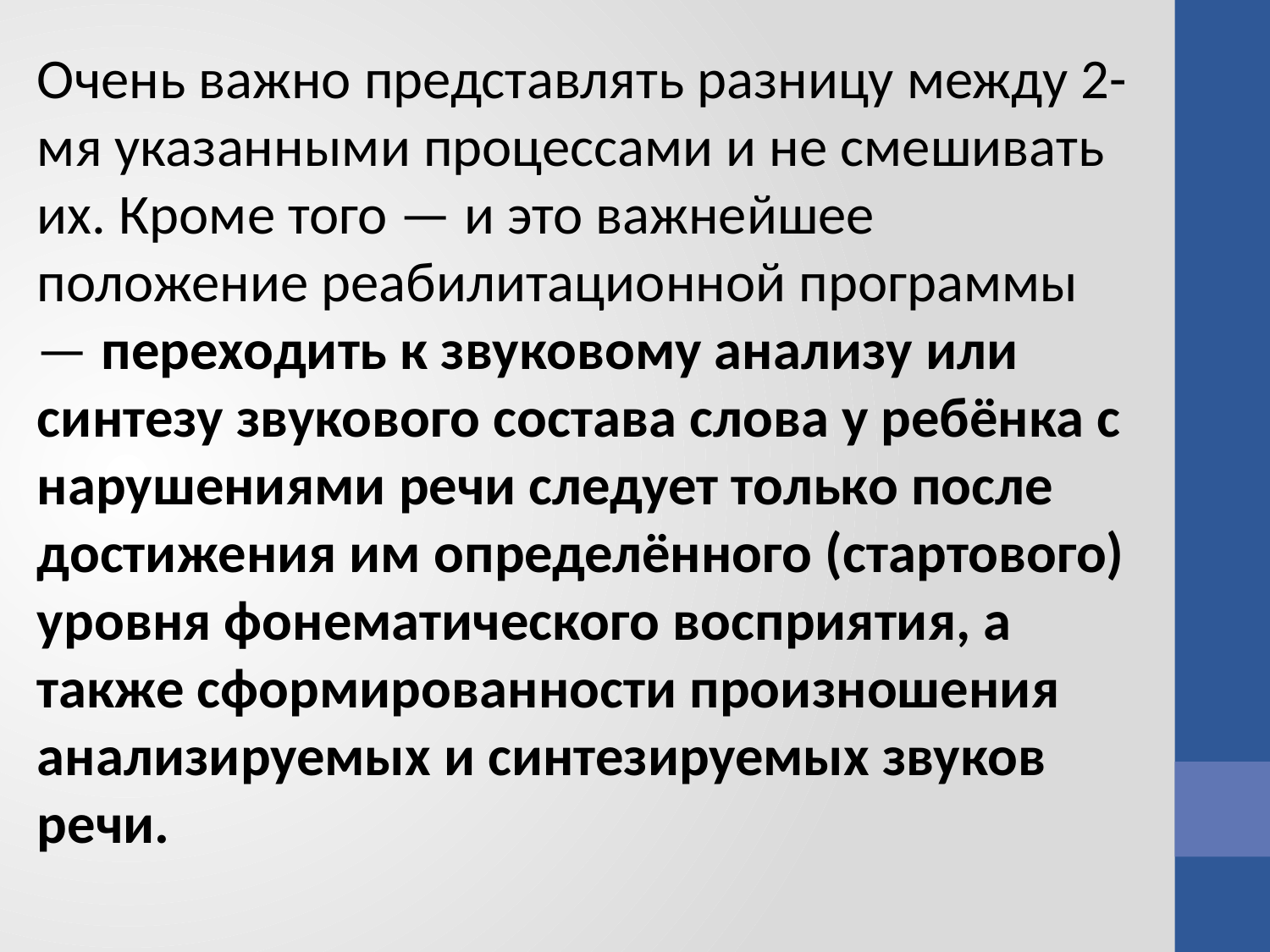

Очень важно представлять разницу между 2-мя указанными процессами и не смешивать их. Кроме того — и это важнейшее положение реабилитационной программы — переходить к звуковому анализу или синтезу звукового состава слова у ребёнка с нару­шениями речи следует только после достижения им определённого (стартового) уровня фонематического восприятия, а также сформированности произношения анализируе­мых и синтезируемых звуков речи.